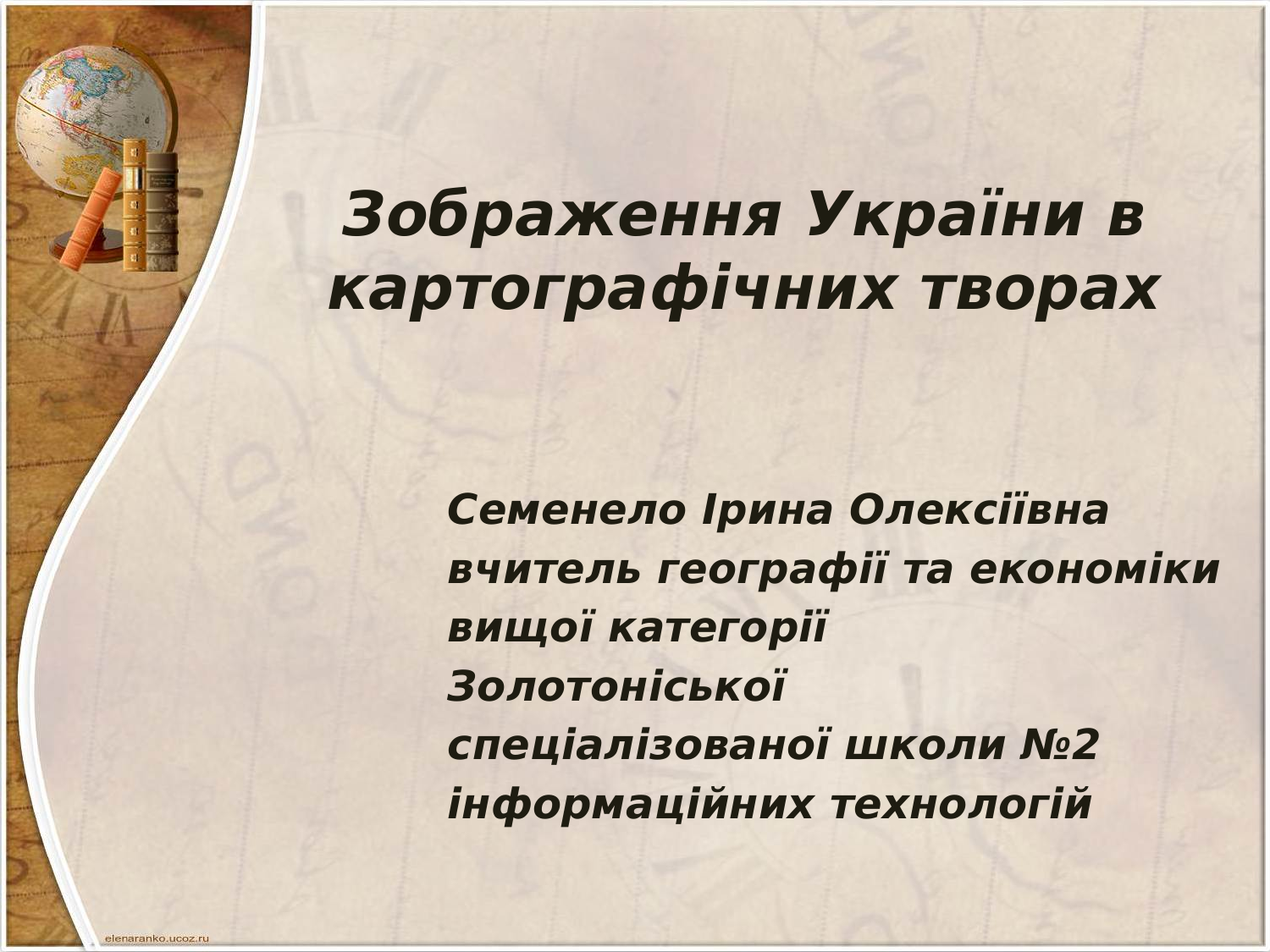

# Зображення України в  картографічних творах
Семенело Ірина Олексіївна
вчитель географії та економіки
вищої категорії
Золотоніської
спеціалізованої школи №2
інформаційних технологій